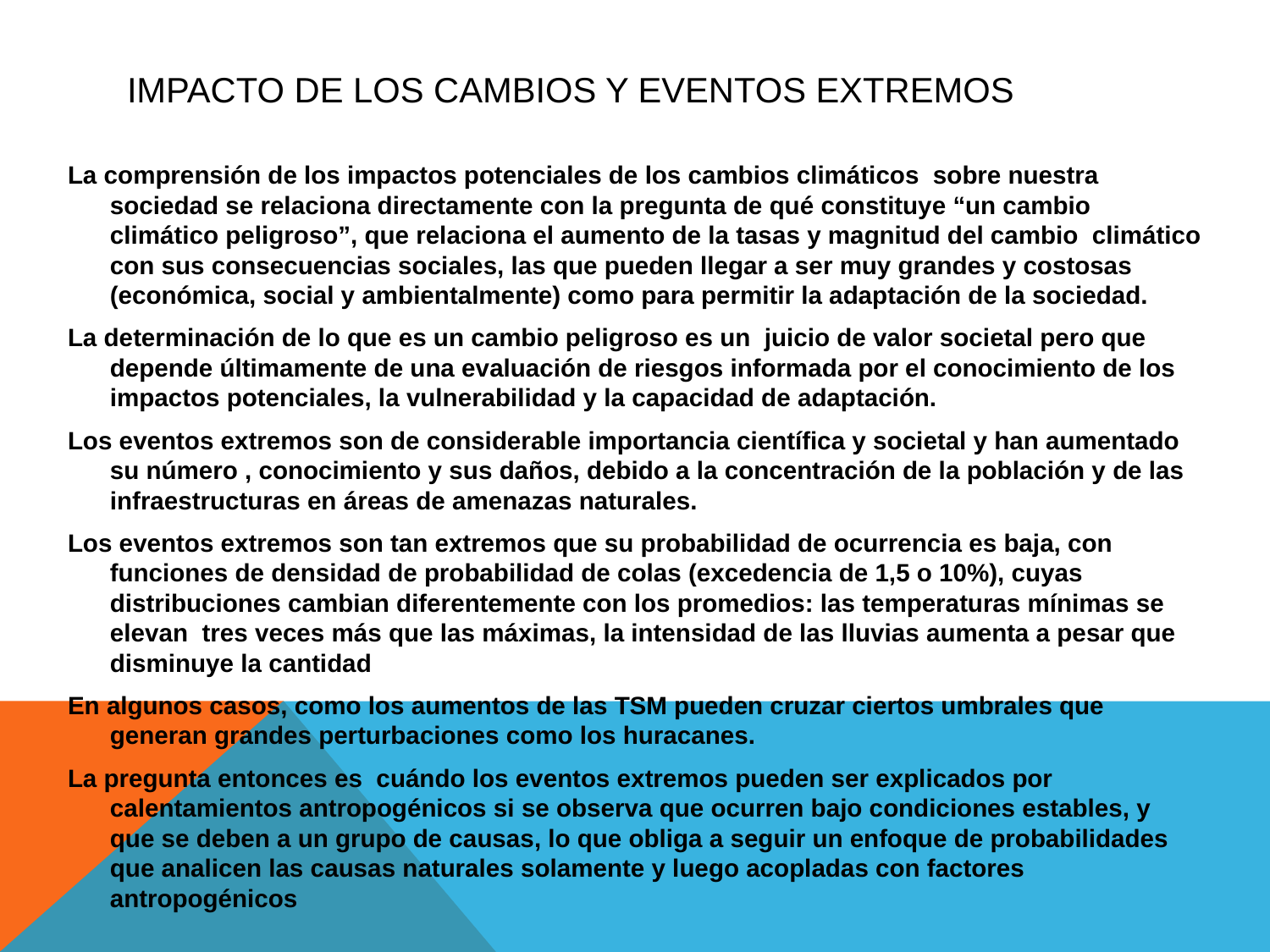

# Impacto de los cambios y eventos extremos
La comprensión de los impactos potenciales de los cambios climáticos  sobre nuestra sociedad se relaciona directamente con la pregunta de qué constituye “un cambio climático peligroso”, que relaciona el aumento de la tasas y magnitud del cambio  climático con sus consecuencias sociales, las que pueden llegar a ser muy grandes y costosas (económica, social y ambientalmente) como para permitir la adaptación de la sociedad.
La determinación de lo que es un cambio peligroso es un  juicio de valor societal pero que depende últimamente de una evaluación de riesgos informada por el conocimiento de los impactos potenciales, la vulnerabilidad y la capacidad de adaptación.
Los eventos extremos son de considerable importancia científica y societal y han aumentado su número , conocimiento y sus daños, debido a la concentración de la población y de las infraestructuras en áreas de amenazas naturales.
Los eventos extremos son tan extremos que su probabilidad de ocurrencia es baja, con funciones de densidad de probabilidad de colas (excedencia de 1,5 o 10%), cuyas distribuciones cambian diferentemente con los promedios: las temperaturas mínimas se elevan  tres veces más que las máximas, la intensidad de las lluvias aumenta a pesar que disminuye la cantidad
En algunos casos, como los aumentos de las TSM pueden cruzar ciertos umbrales que generan grandes perturbaciones como los huracanes.
La pregunta entonces es  cuándo los eventos extremos pueden ser explicados por calentamientos antropogénicos si se observa que ocurren bajo condiciones estables, y que se deben a un grupo de causas, lo que obliga a seguir un enfoque de probabilidades que analicen las causas naturales solamente y luego acopladas con factores antropogénicos